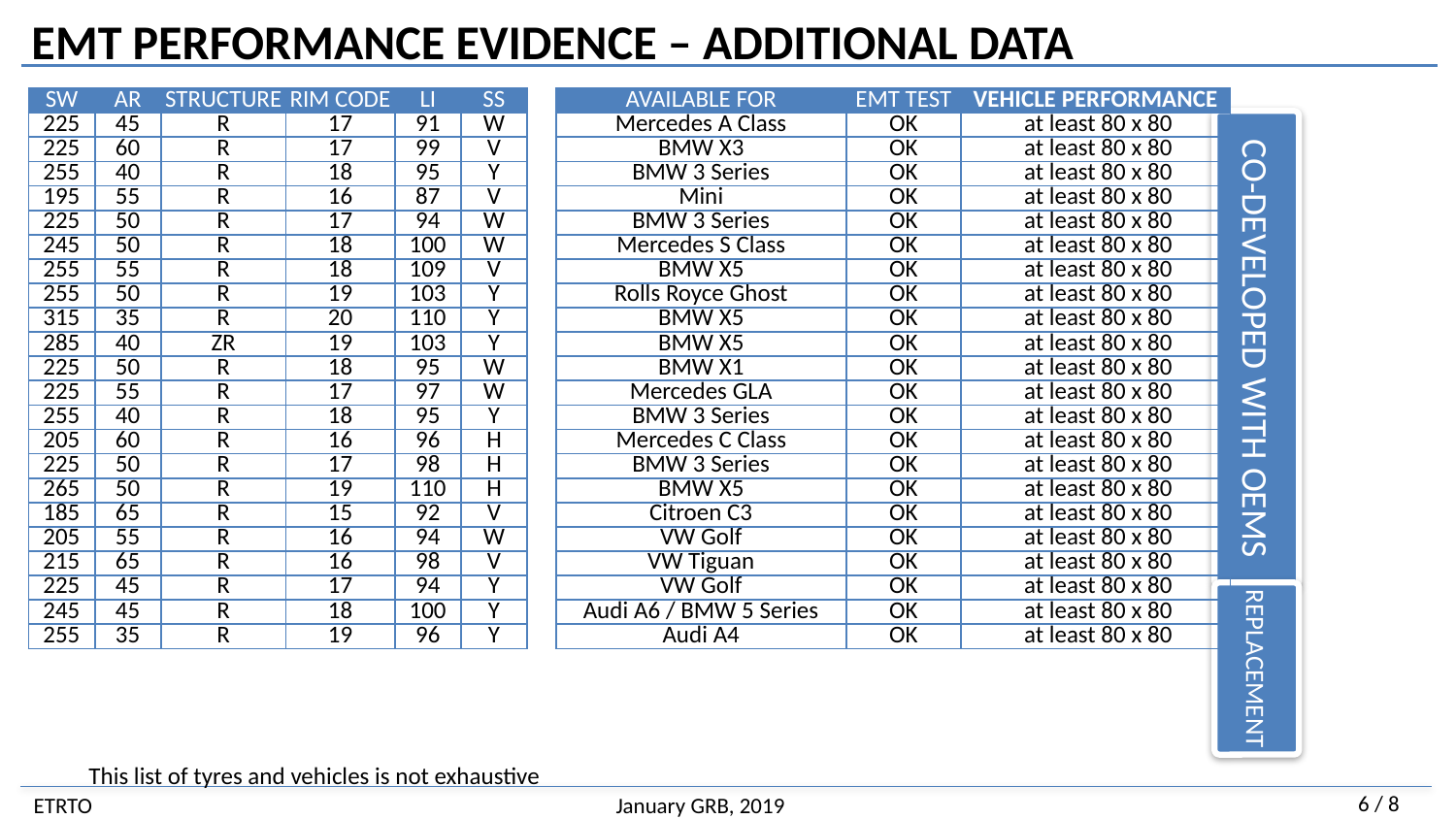

# EMT PERFORMANCE EVIDENCE – ADDITIONAL DATA
| SW | AR | STRUCTURE | RIM CODE | LI | SS |
| --- | --- | --- | --- | --- | --- |
| 225 | 45 | R | 17 | 91 | W |
| 225 | 60 | R | 17 | 99 | V |
| 255 | 40 | R | 18 | 95 | Y |
| 195 | 55 | R | 16 | 87 | V |
| 225 | 50 | R | 17 | 94 | W |
| 245 | 50 | R | 18 | 100 | W |
| 255 | 55 | R | 18 | 109 | V |
| 255 | 50 | R | 19 | 103 | Y |
| 315 | 35 | R | 20 | 110 | Y |
| 285 | 40 | ZR | 19 | 103 | Y |
| 225 | 50 | R | 18 | 95 | W |
| 225 | 55 | R | 17 | 97 | W |
| 255 | 40 | R | 18 | 95 | Y |
| 205 | 60 | R | 16 | 96 | H |
| 225 | 50 | R | 17 | 98 | H |
| 265 | 50 | R | 19 | 110 | H |
| 185 | 65 | R | 15 | 92 | V |
| 205 | 55 | R | 16 | 94 | W |
| 215 | 65 | R | 16 | 98 | V |
| 225 | 45 | R | 17 | 94 | Y |
| 245 | 45 | R | 18 | 100 | Y |
| 255 | 35 | R | 19 | 96 | Y |
| AVAILABLE FOR | EMT TEST | VEHICLE PERFORMANCE |
| --- | --- | --- |
| Mercedes A Class | OK | at least 80 x 80 |
| BMW X3 | OK | at least 80 x 80 |
| BMW 3 Series | OK | at least 80 x 80 |
| Mini | OK | at least 80 x 80 |
| BMW 3 Series | OK | at least 80 x 80 |
| Mercedes S Class | OK | at least 80 x 80 |
| BMW X5 | OK | at least 80 x 80 |
| Rolls Royce Ghost | OK | at least 80 x 80 |
| BMW X5 | OK | at least 80 x 80 |
| BMW X5 | OK | at least 80 x 80 |
| BMW X1 | OK | at least 80 x 80 |
| Mercedes GLA | OK | at least 80 x 80 |
| BMW 3 Series | OK | at least 80 x 80 |
| Mercedes C Class | OK | at least 80 x 80 |
| BMW 3 Series | OK | at least 80 x 80 |
| BMW X5 | OK | at least 80 x 80 |
| Citroen C3 | OK | at least 80 x 80 |
| VW Golf | OK | at least 80 x 80 |
| VW Tiguan | OK | at least 80 x 80 |
| VW Golf | OK | at least 80 x 80 |
| Audi A6 / BMW 5 Series | OK | at least 80 x 80 |
| Audi A4 | OK | at least 80 x 80 |
CO-DEVELOPED WITH OEMS
REPLACEMENT
This list of tyres and vehicles is not exhaustive